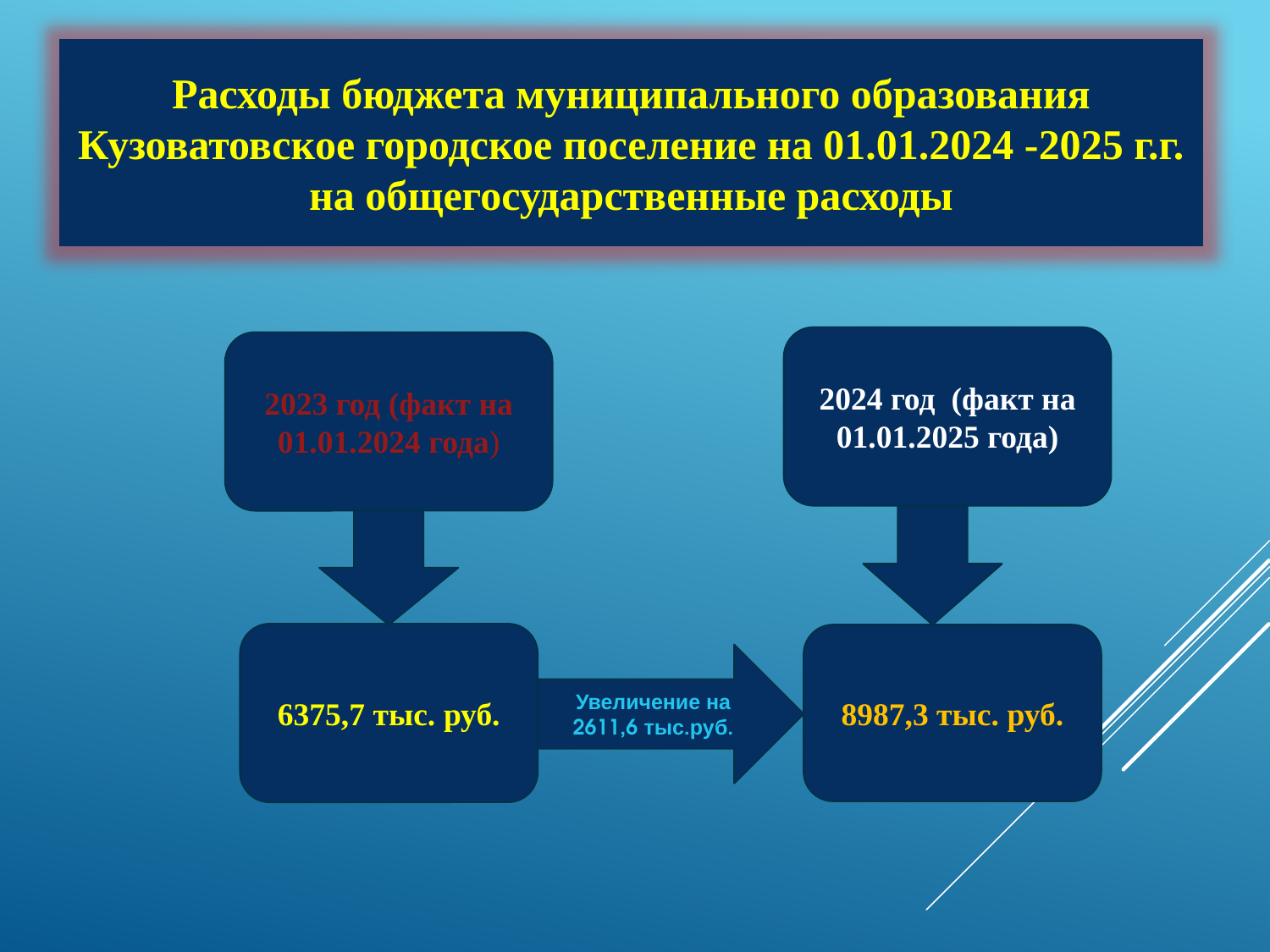

Расходы бюджета муниципального образования Кузоватовское городское поселение на 01.01.2024 -2025 г.г. на общегосударственные расходы
2024 год  (факт на 01.01.2025 года)
2023 год (факт на 01.01.2024 года)

6375,7 тыс. руб.
8987,3 тыс. руб.
Увеличение на 2611,6 тыс.руб.